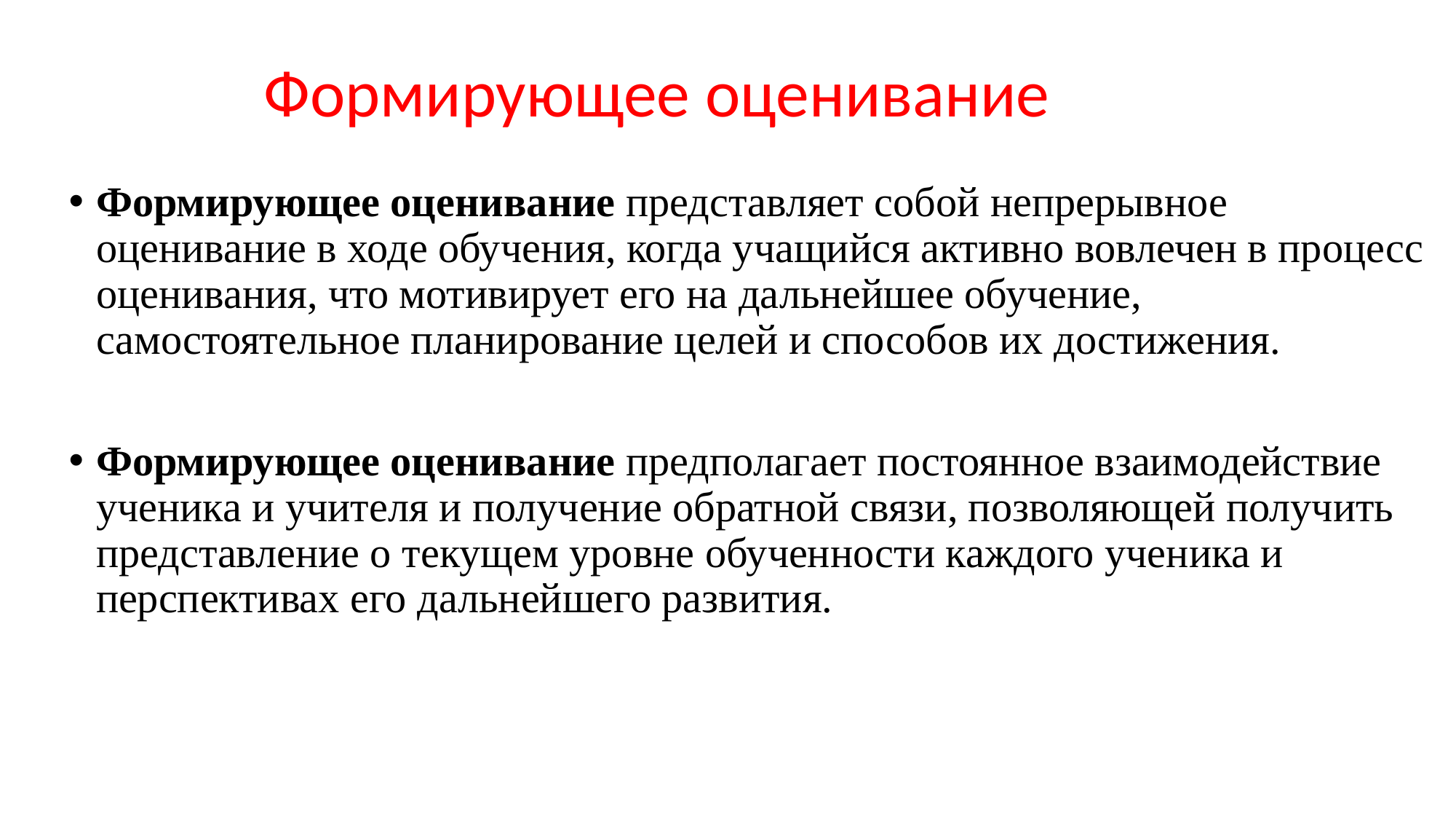

# Формирующее оценивание
Формирующее оценивание представляет собой непрерывное оценивание в ходе обучения, когда учащийся активно вовлечен в процесс оценивания, что мотивирует его на дальнейшее обучение, самостоятельное планирование целей и способов их достижения.

Формирующее оценивание предполагает постоянное взаимодействие ученика и учителя и получение обратной связи, позволяющей получить представление о текущем уровне обученности каждого ученика и перспективах его дальнейшего развития.